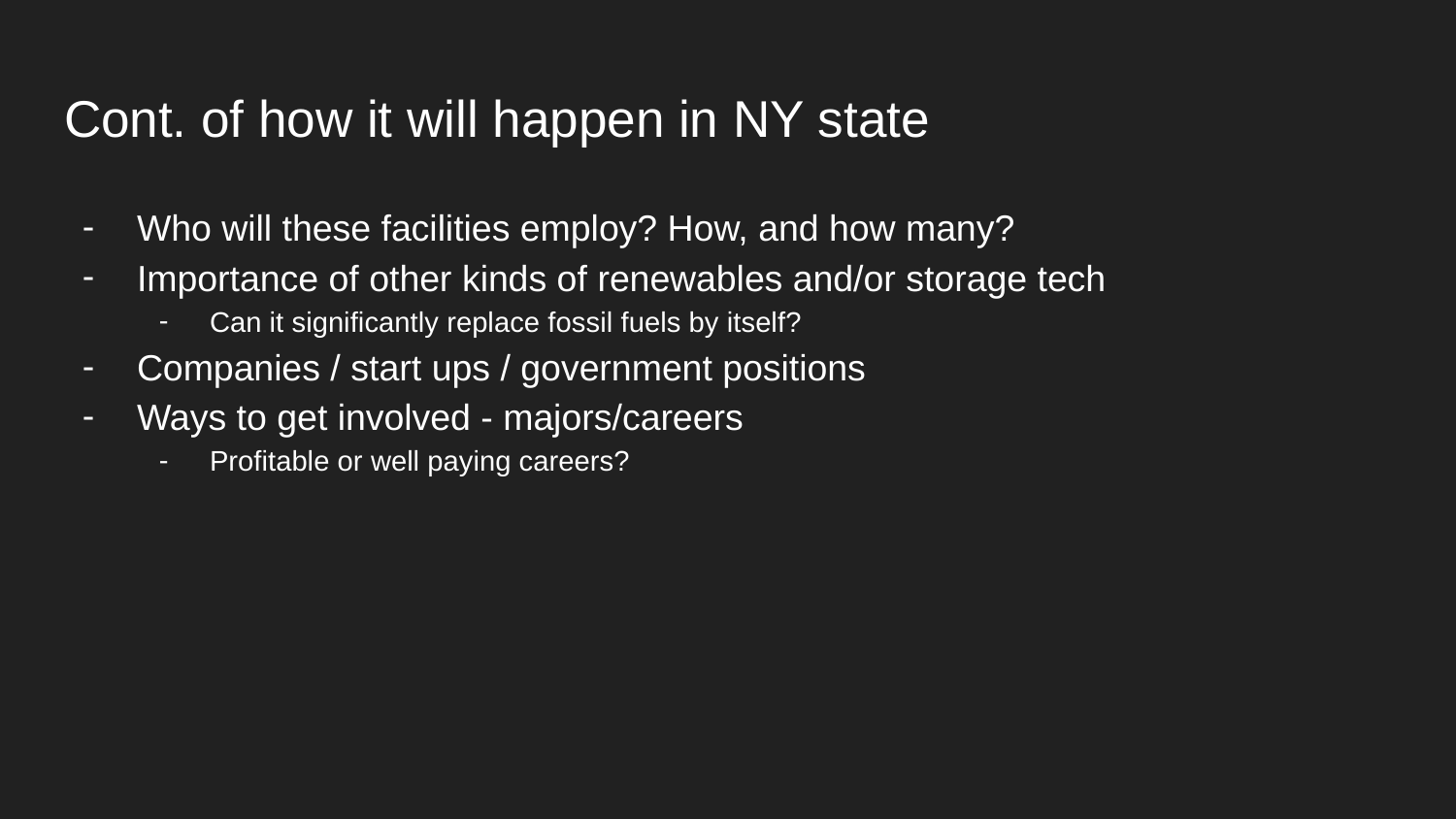

# Cont. of how it will happen in NY state
Who will these facilities employ? How, and how many?
Importance of other kinds of renewables and/or storage tech
Can it significantly replace fossil fuels by itself?
Companies / start ups / government positions
Ways to get involved - majors/careers
Profitable or well paying careers?